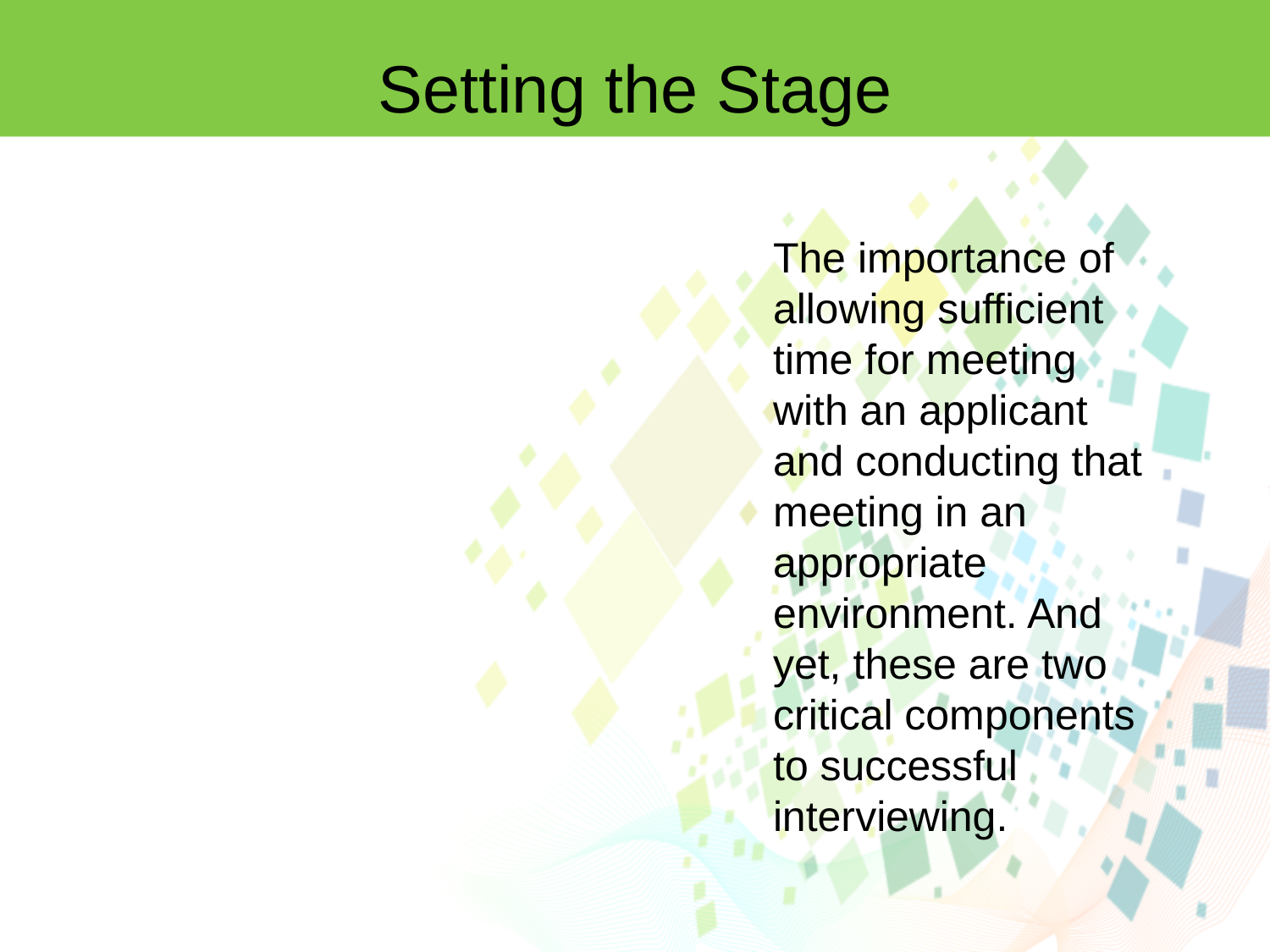

Setting the Stage
The importance of allowing sufficient time for meeting with an applicant and conducting that meeting in an
appropriate environment. And yet, these are two critical components to successful
interviewing.